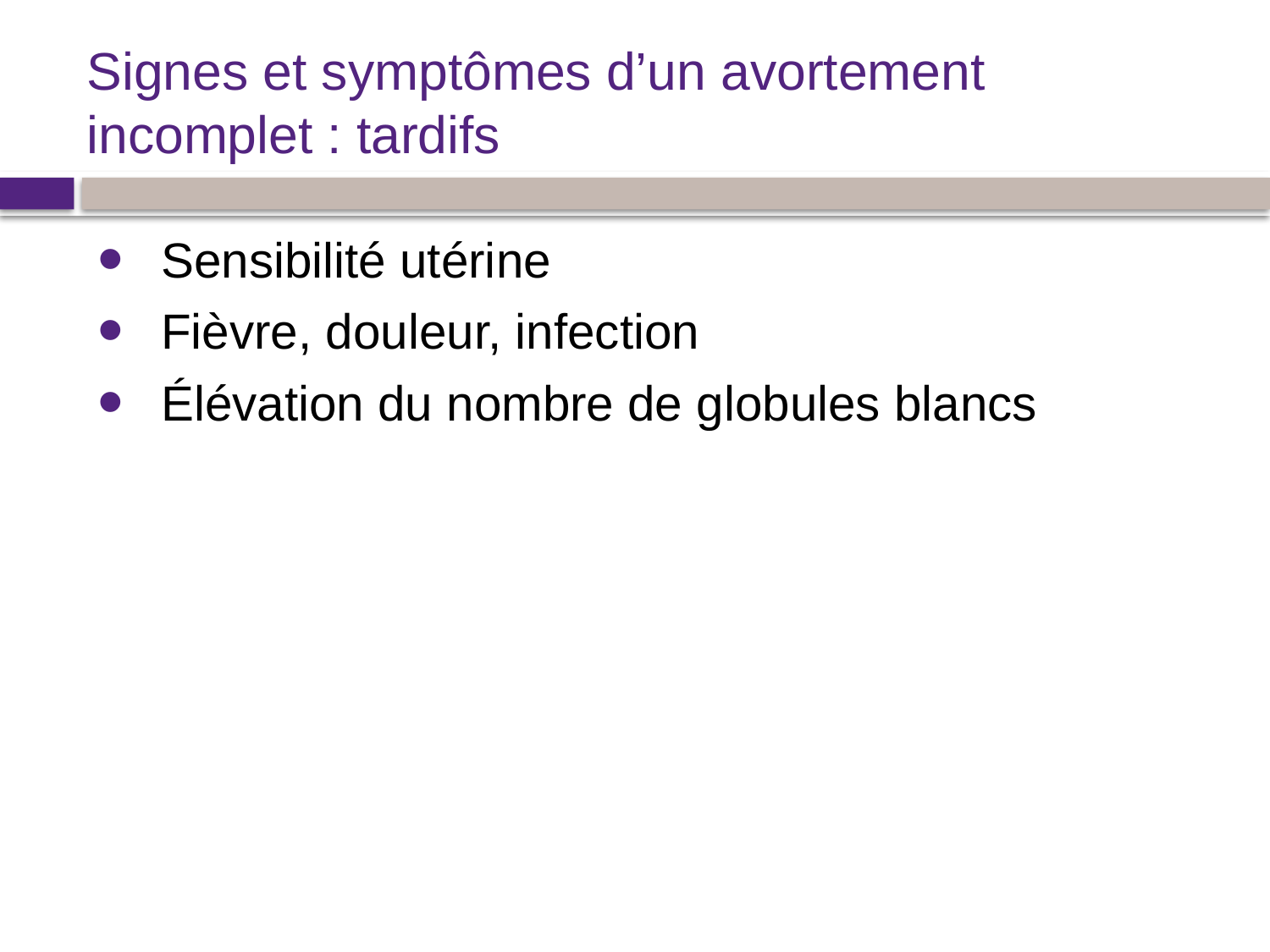

# Signes et symptômes d’un avortement incomplet : tardifs
Sensibilité utérine
Fièvre, douleur, infection
Élévation du nombre de globules blancs